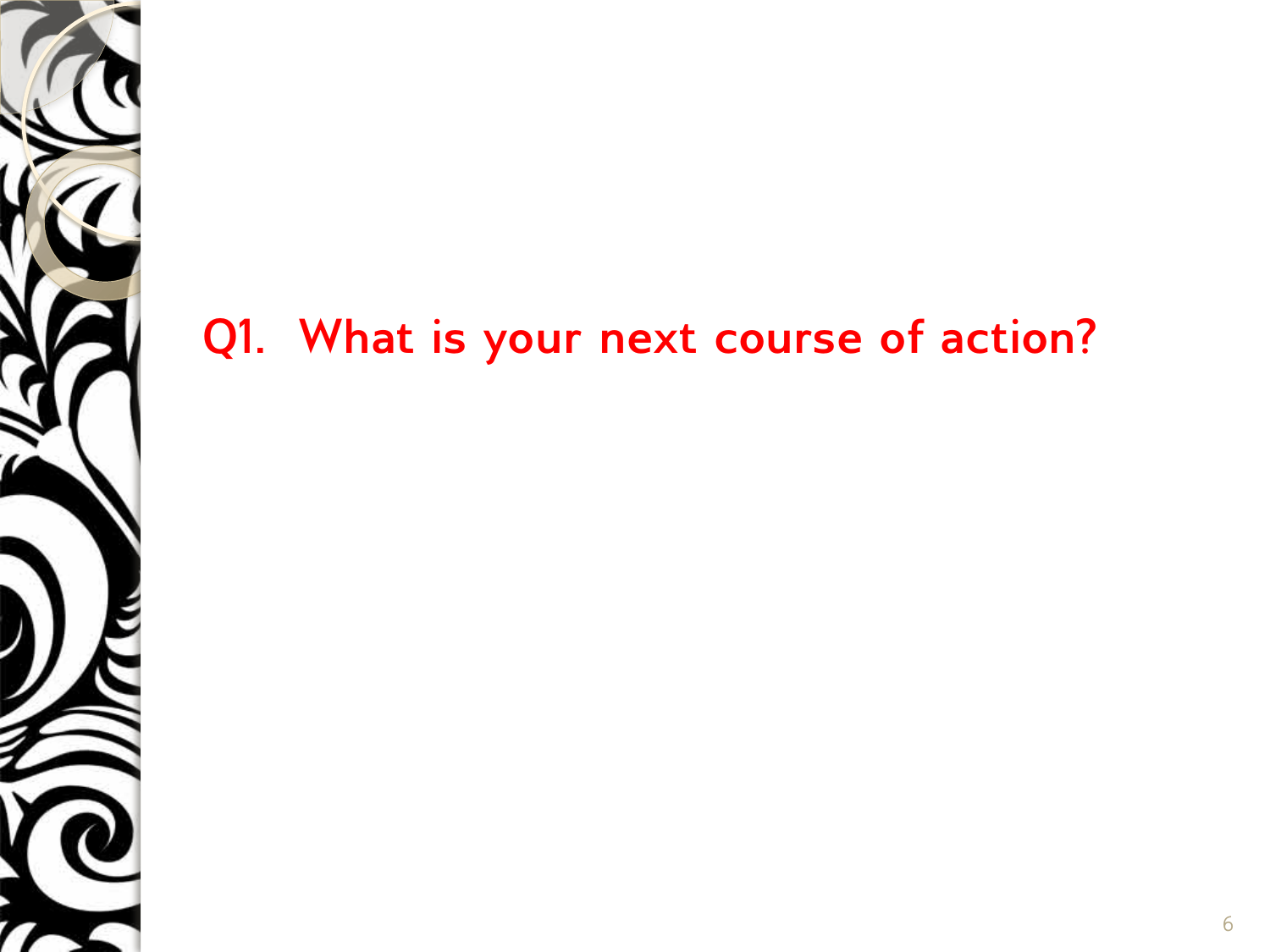

# Q1.  What is your next course of action?
6